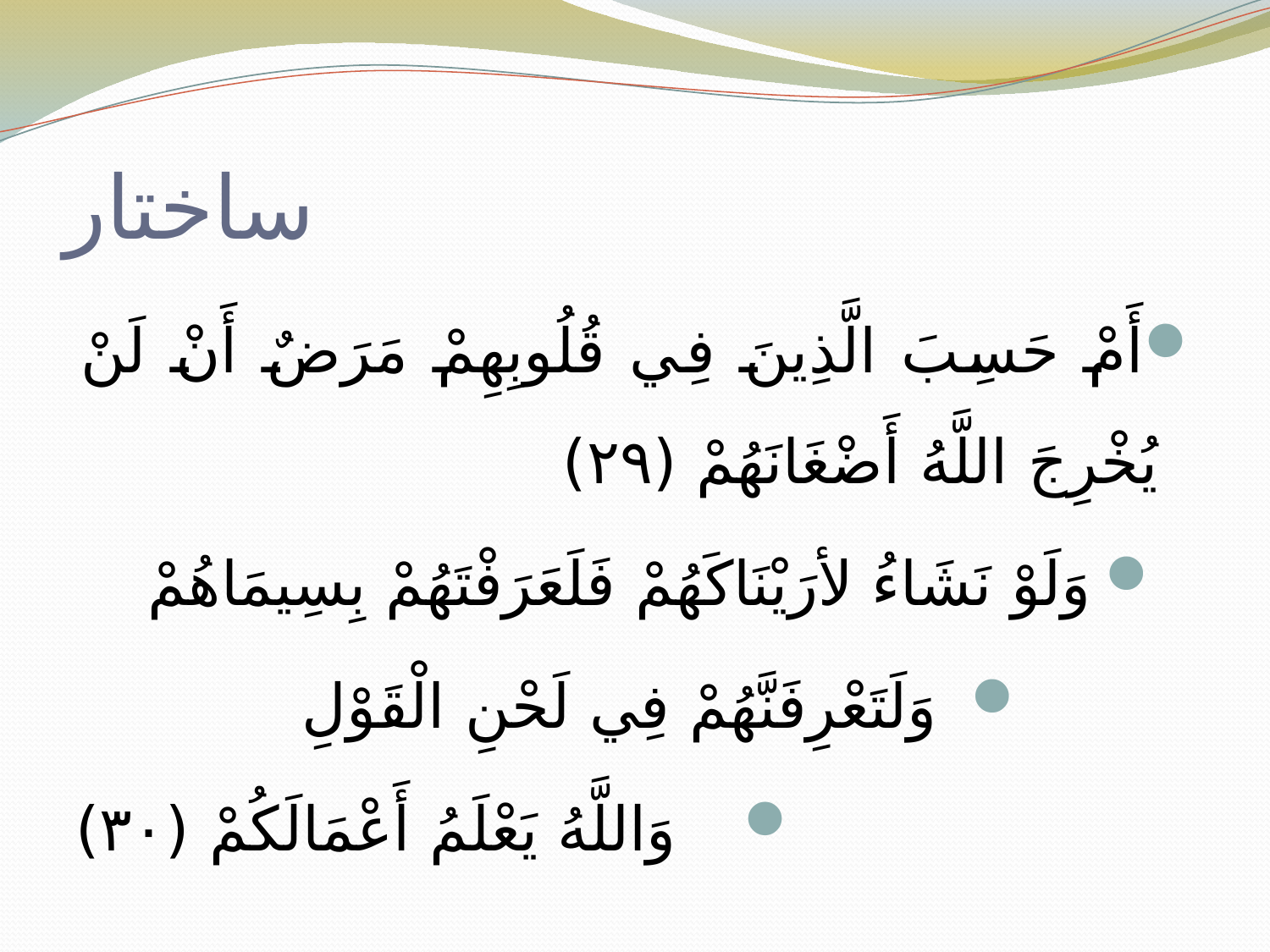

# ساختار
أَمْ حَسِبَ الَّذِينَ فِي قُلُوبِهِمْ مَرَضٌ أَنْ لَنْ يُخْرِجَ اللَّهُ أَضْغَانَهُمْ (٢٩)
وَلَوْ نَشَاءُ لأرَيْنَاكَهُمْ فَلَعَرَفْتَهُمْ بِسِيمَاهُمْ
وَلَتَعْرِفَنَّهُمْ فِي لَحْنِ الْقَوْلِ
وَاللَّهُ يَعْلَمُ أَعْمَالَكُمْ (٣٠)